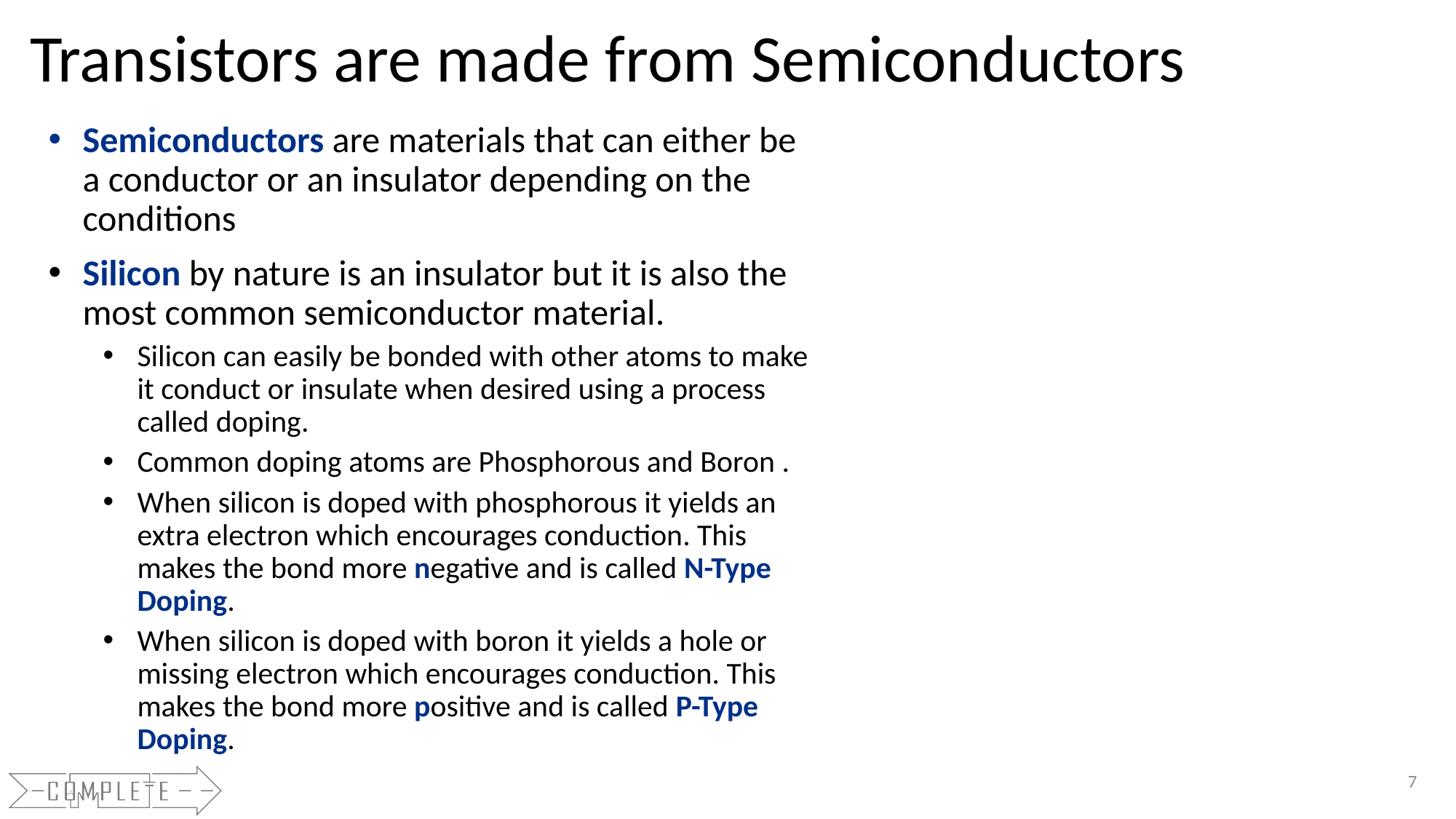

# Transistors are made from Semiconductors
Semiconductors are materials that can either be a conductor or an insulator depending on the conditions
Silicon by nature is an insulator but it is also the most common semiconductor material.
Silicon can easily be bonded with other atoms to make it conduct or insulate when desired using a process called doping.
Common doping atoms are Phosphorous and Boron .
When silicon is doped with phosphorous it yields an extra electron which encourages conduction. This makes the bond more negative and is called N-Type Doping.
When silicon is doped with boron it yields a hole or missing electron which encourages conduction. This makes the bond more positive and is called P-Type Doping.

e

Si
e

e

e

e

Si

Si
e

e

e

e

Si
e

e

e

e

e

e

e

e

Si
e

e

e

e

Si

Si
e

e

e

e

Si
e

e

e

e

e

e

e

e

e

h

e

P
e

B
e

e

e

e

7